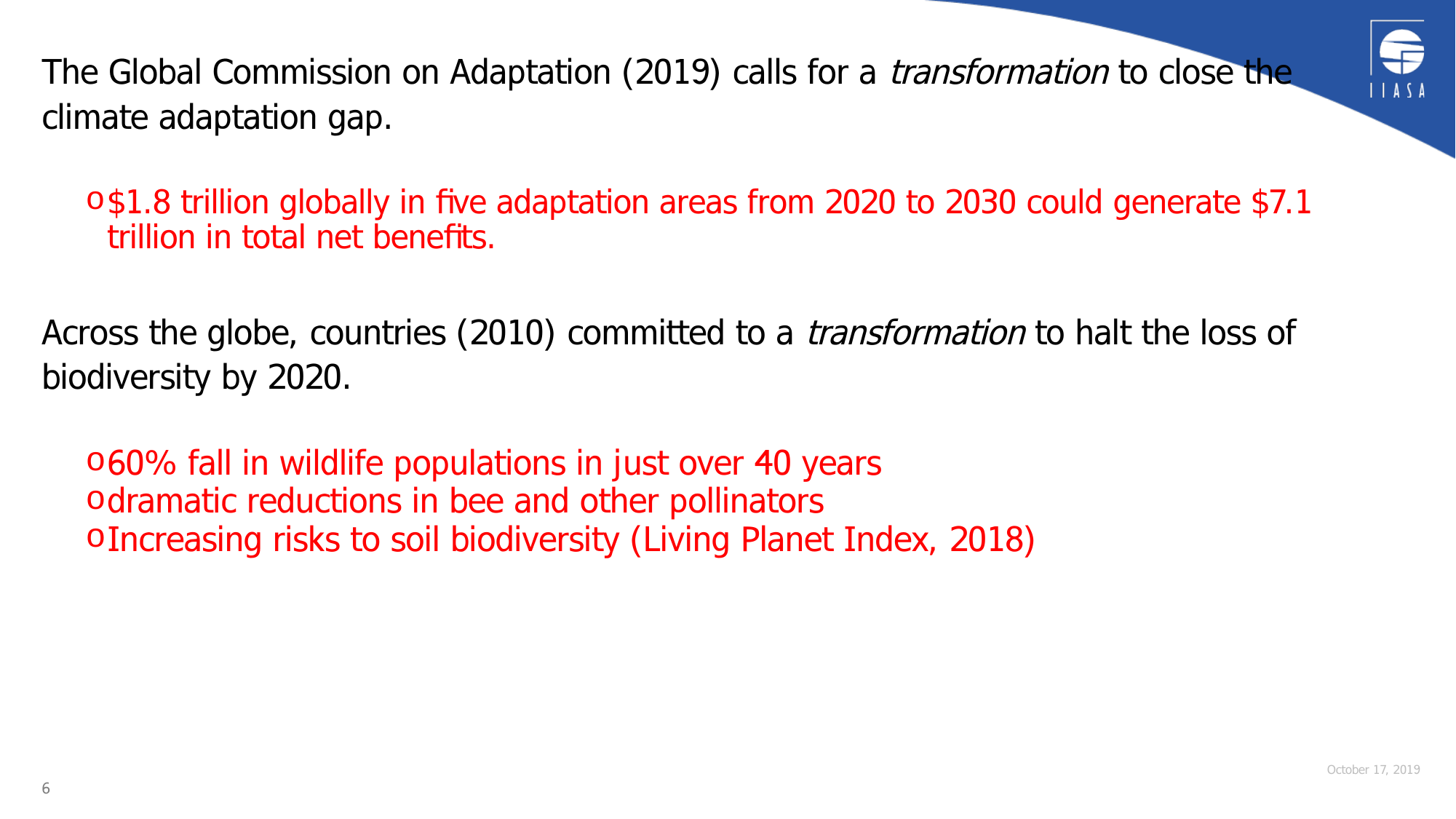

The Global Commission on Adaptation (2019) calls for a transformation to close the climate adaptation gap.

$1.8 trillion globally in five adaptation areas from 2020 to 2030 could generate $7.1 trillion in total net benefits.

Across the globe, countries (2010) committed to a transformation to halt the loss of biodiversity by 2020.

60% fall in wildlife populations in just over 40 years
dramatic reductions in bee and other pollinators
Increasing risks to soil biodiversity (Living Planet Index, 2018)

6
October 17, 2019